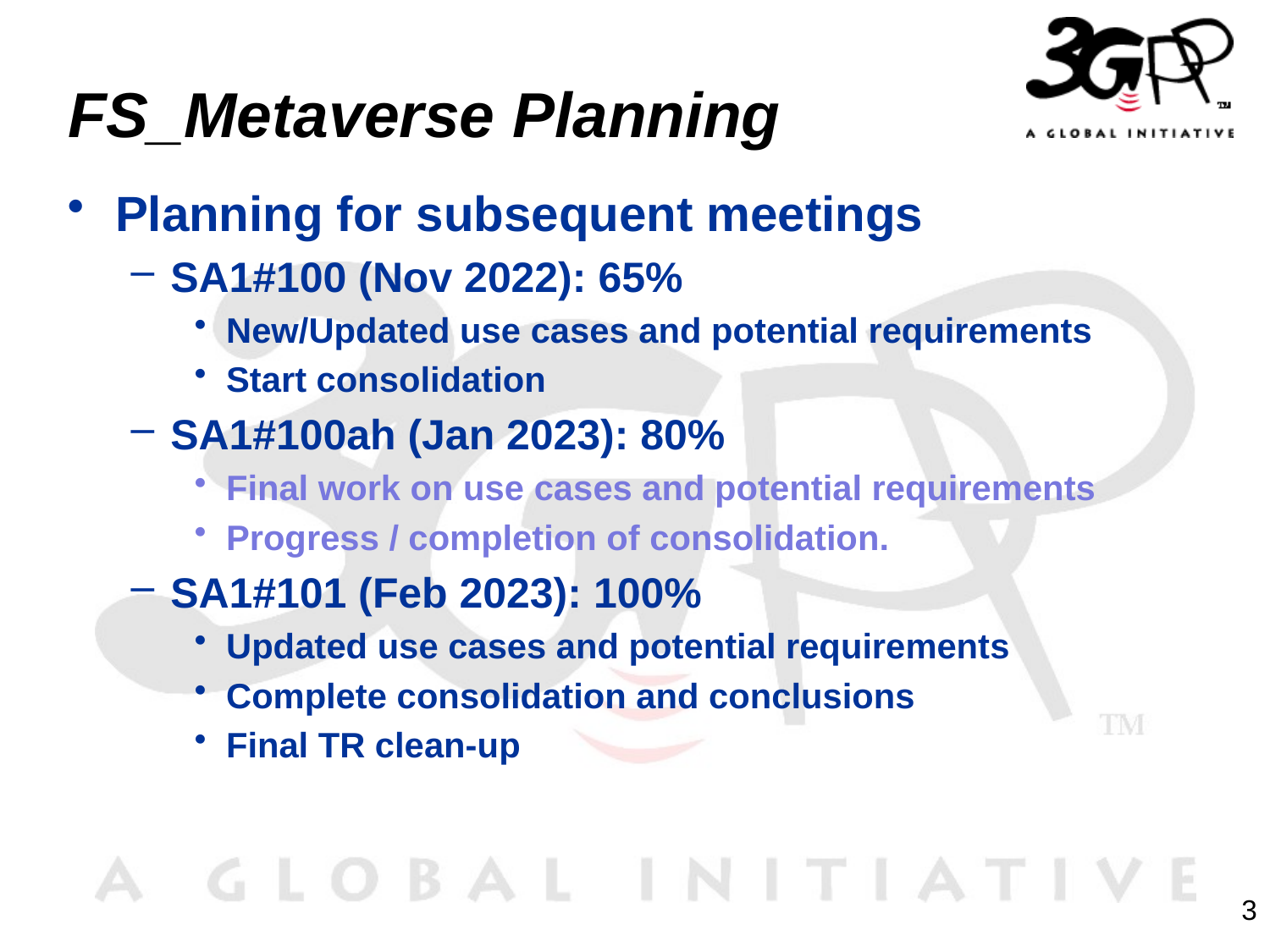

# FS_Metaverse Planning
Planning for subsequent meetings
SA1#100 (Nov 2022): 65%
New/Updated use cases and potential requirements
Start consolidation
SA1#100ah (Jan 2023): 80%
Final work on use cases and potential requirements
Progress / completion of consolidation.
SA1#101 (Feb 2023): 100%
Updated use cases and potential requirements
Complete consolidation and conclusions
Final TR clean-up
3